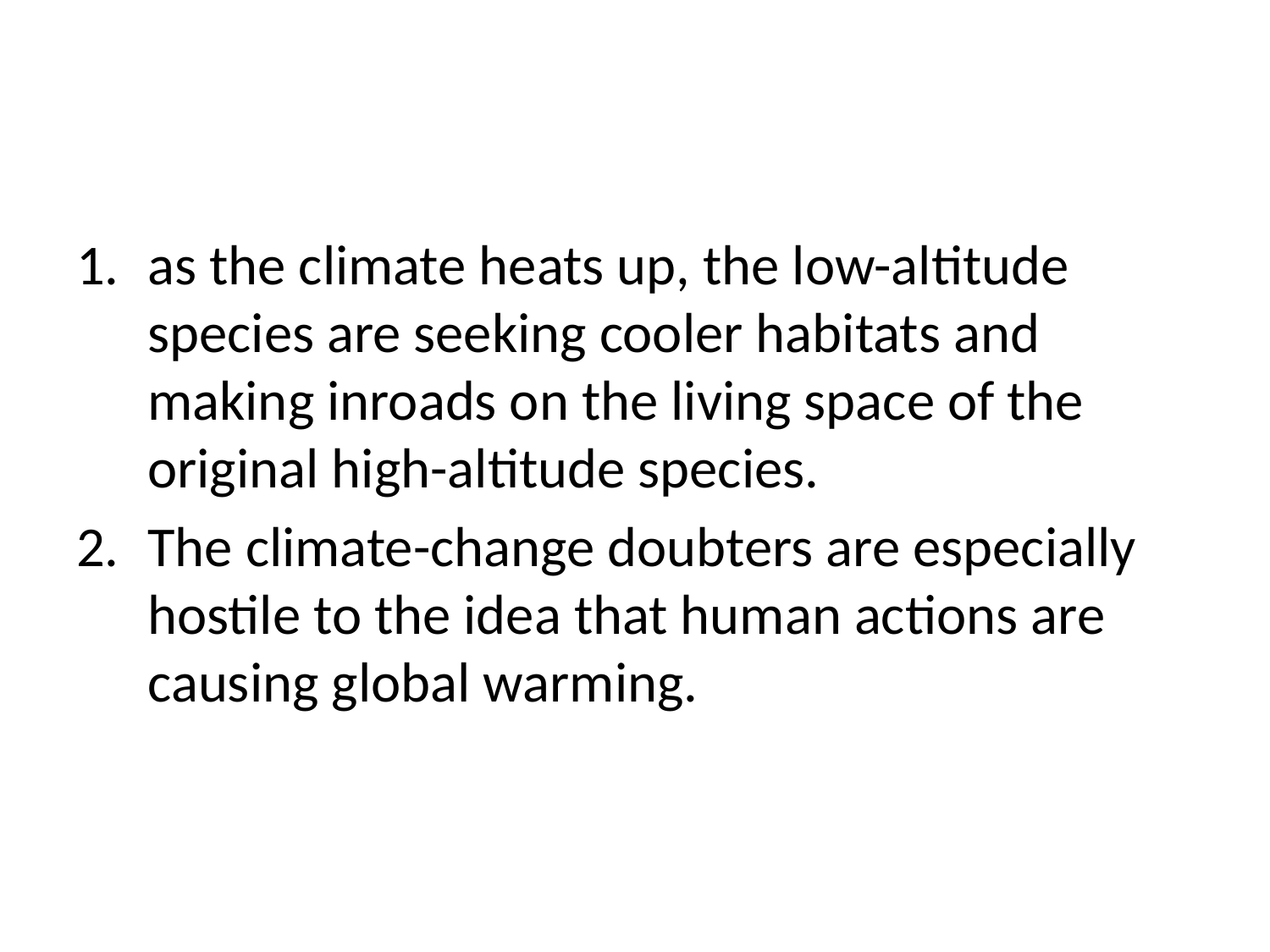

#
as the climate heats up, the low-altitude species are seeking cooler habitats and making inroads on the living space of the original high-altitude species.
The climate-change doubters are especially hostile to the idea that human actions are causing global warming.